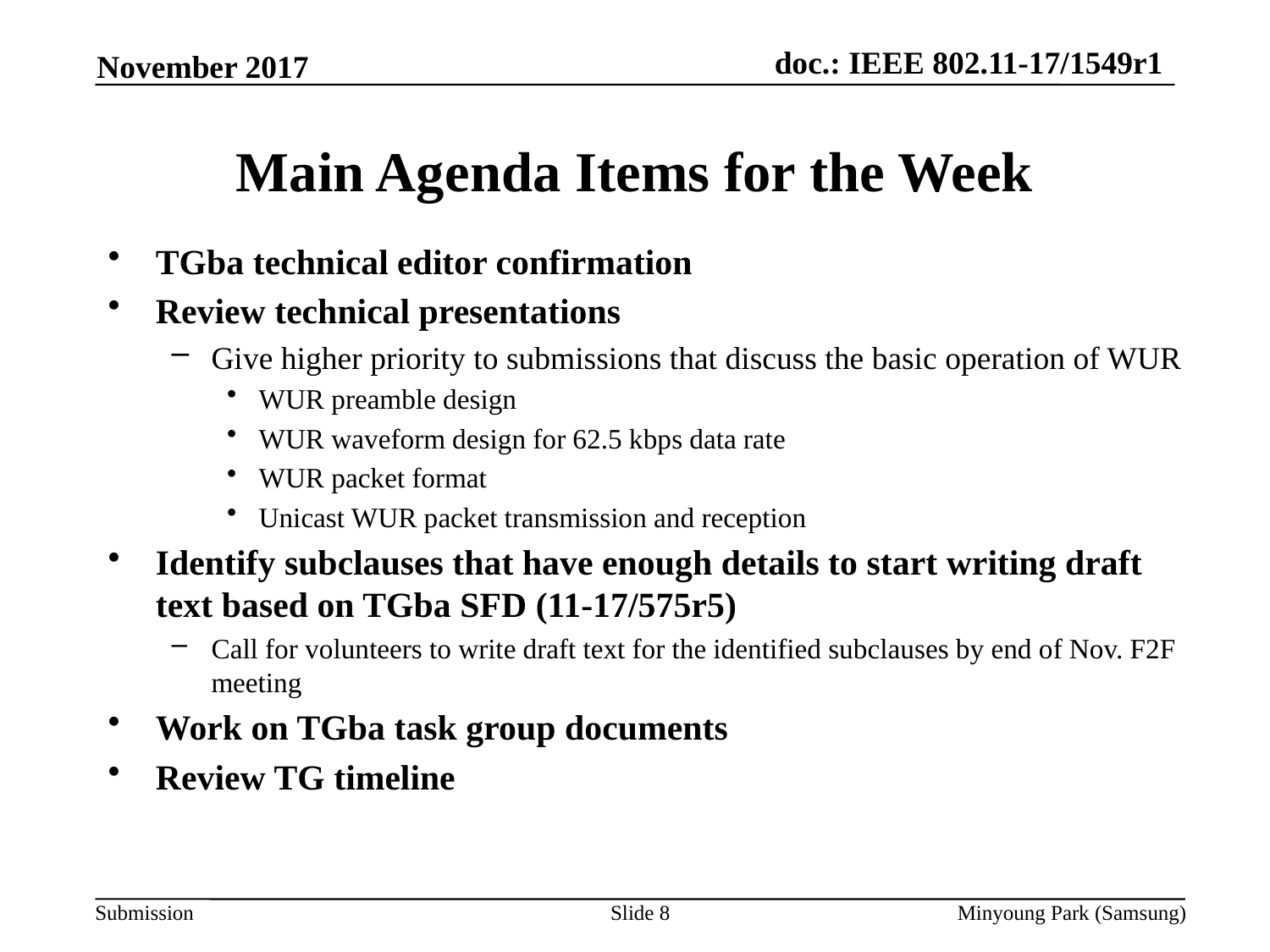

November 2017
# Main Agenda Items for the Week
TGba technical editor confirmation
Review technical presentations
Give higher priority to submissions that discuss the basic operation of WUR
WUR preamble design
WUR waveform design for 62.5 kbps data rate
WUR packet format
Unicast WUR packet transmission and reception
Identify subclauses that have enough details to start writing draft text based on TGba SFD (11-17/575r5)
Call for volunteers to write draft text for the identified subclauses by end of Nov. F2F meeting
Work on TGba task group documents
Review TG timeline

Slide 8
Minyoung Park (Samsung)